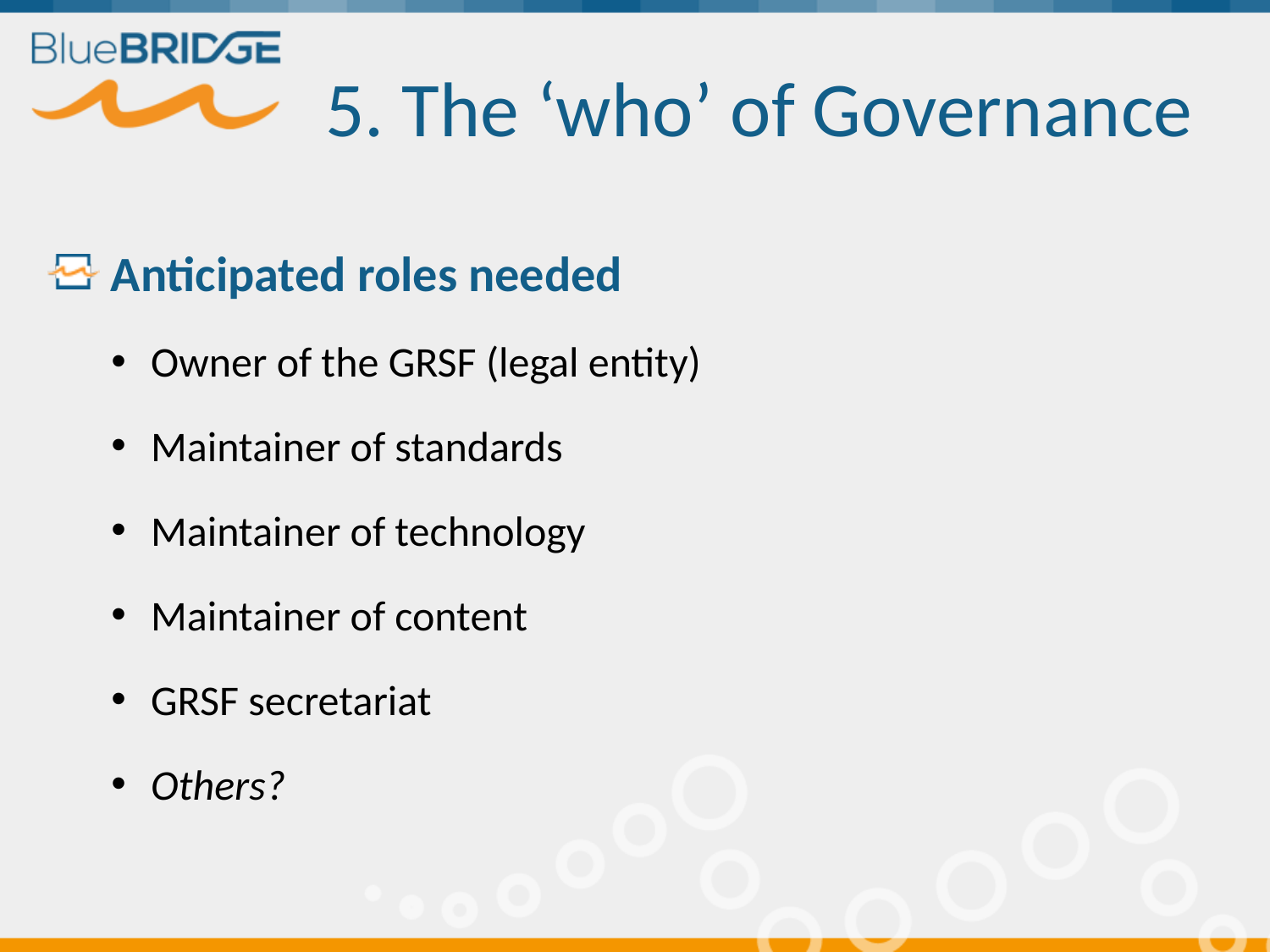

# 5. The ‘who’ of Governance
 Anticipated roles needed
Owner of the GRSF (legal entity)
Maintainer of standards
Maintainer of technology
Maintainer of content
GRSF secretariat
Others?